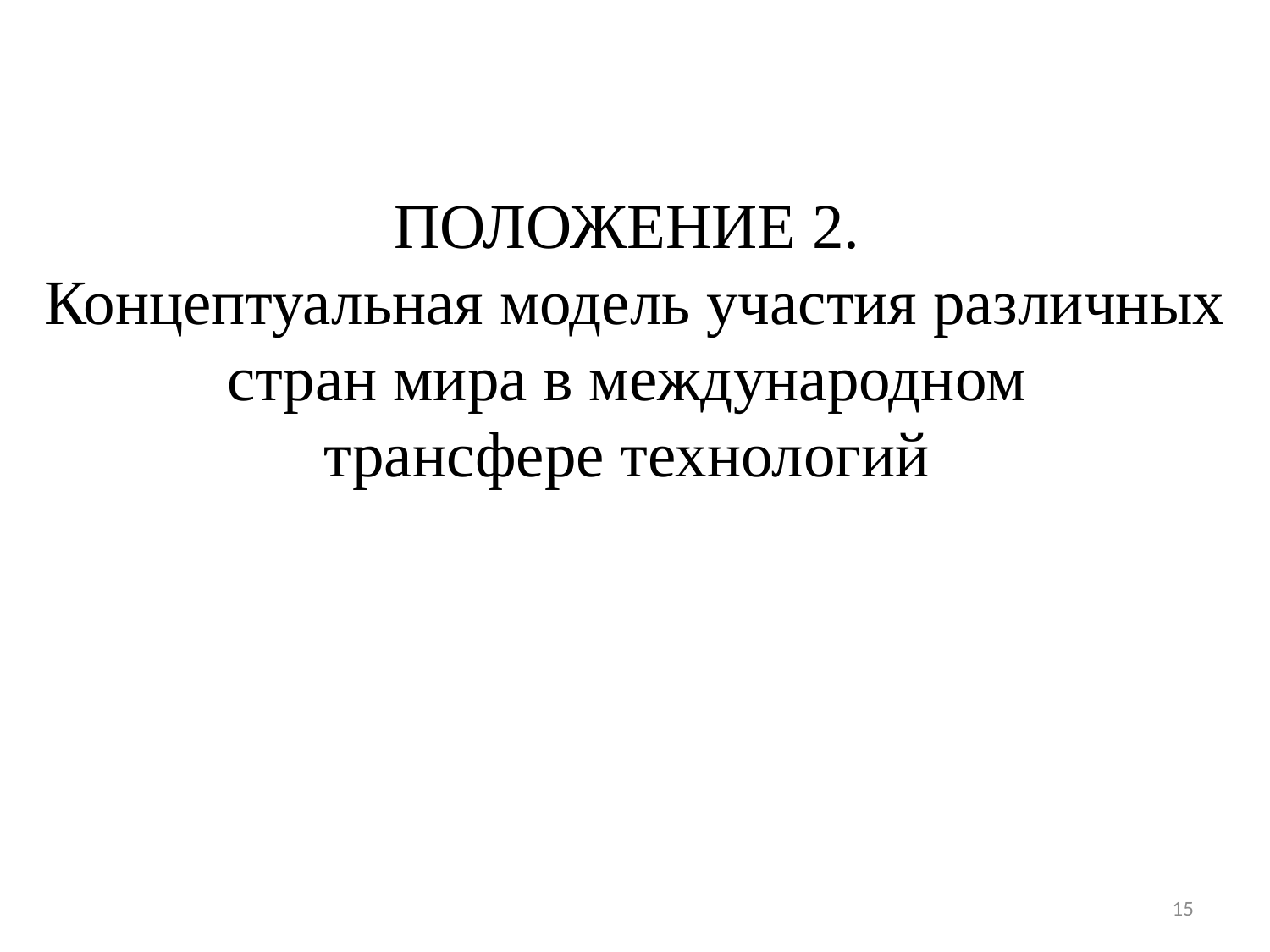

ПОЛОЖЕНИЕ 2.
Концептуальная модель участия различных стран мира в международном
трансфере технологий

15